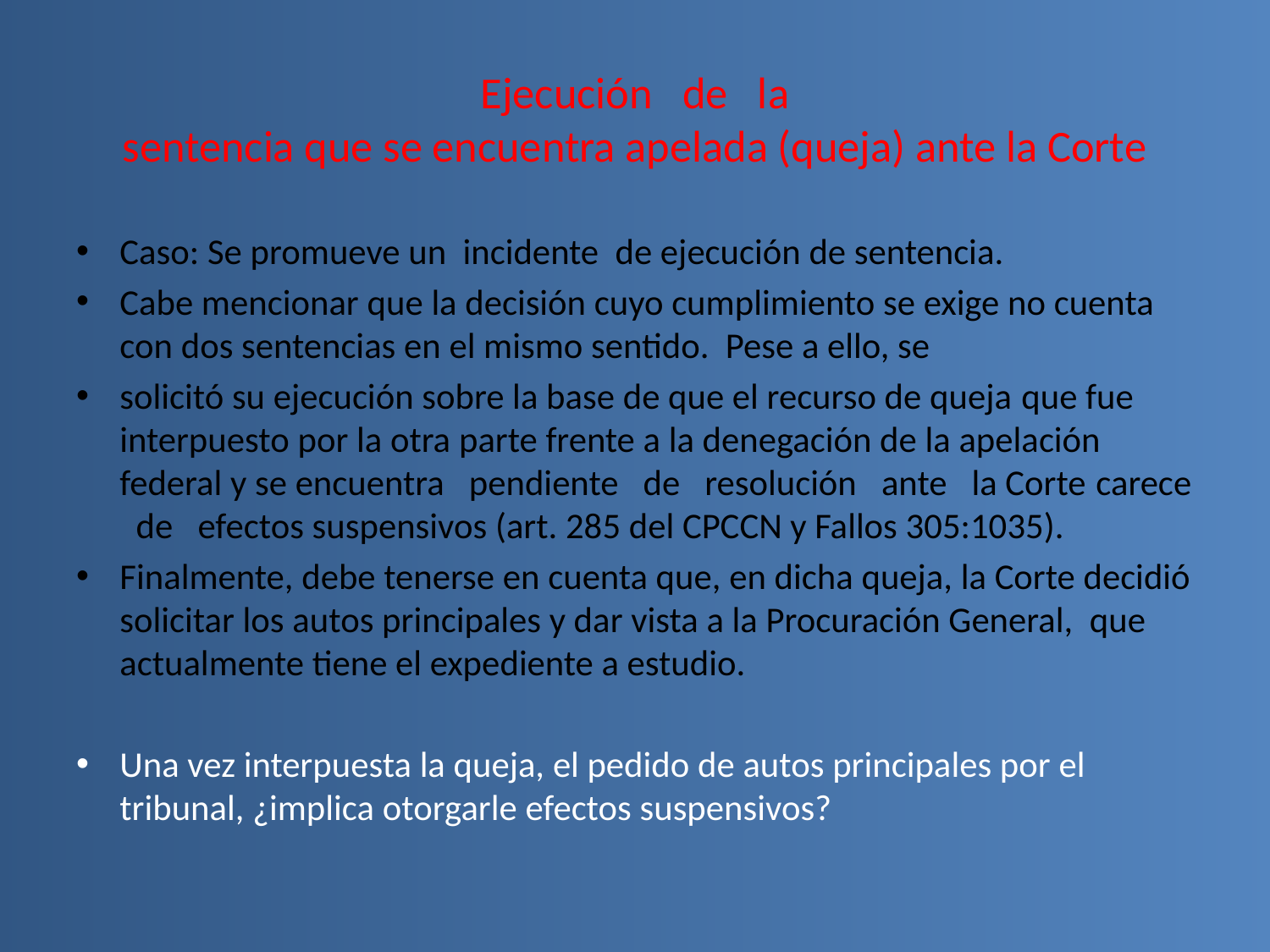

# Ejecución   de   la sentencia que se encuentra apelada (queja) ante la Corte
Caso: Se promueve un  incidente  de ejecución de sentencia.
Cabe mencionar que la decisión cuyo cumplimiento se exige no cuenta con dos sentencias en el mismo sentido.  Pese a ello, se
solicitó su ejecución sobre la base de que el recurso de queja ­que fue interpuesto por la otra parte frente a la denegación de la apelación federal y se encuentra   pendiente   de   resolución   ante   la Corte­ carece   de   efectos suspensivos (art. 285 del CPCCN y Fallos 305:1035).
Finalmente, debe tenerse en cuenta que, en dicha queja, la Corte decidió solicitar los autos principales y dar vista a la Procuración General,  que actualmente tiene el expediente a estudio.

Una vez interpuesta la queja, el pedido de autos principales por el tribunal, ¿implica otorgarle efectos suspensivos?